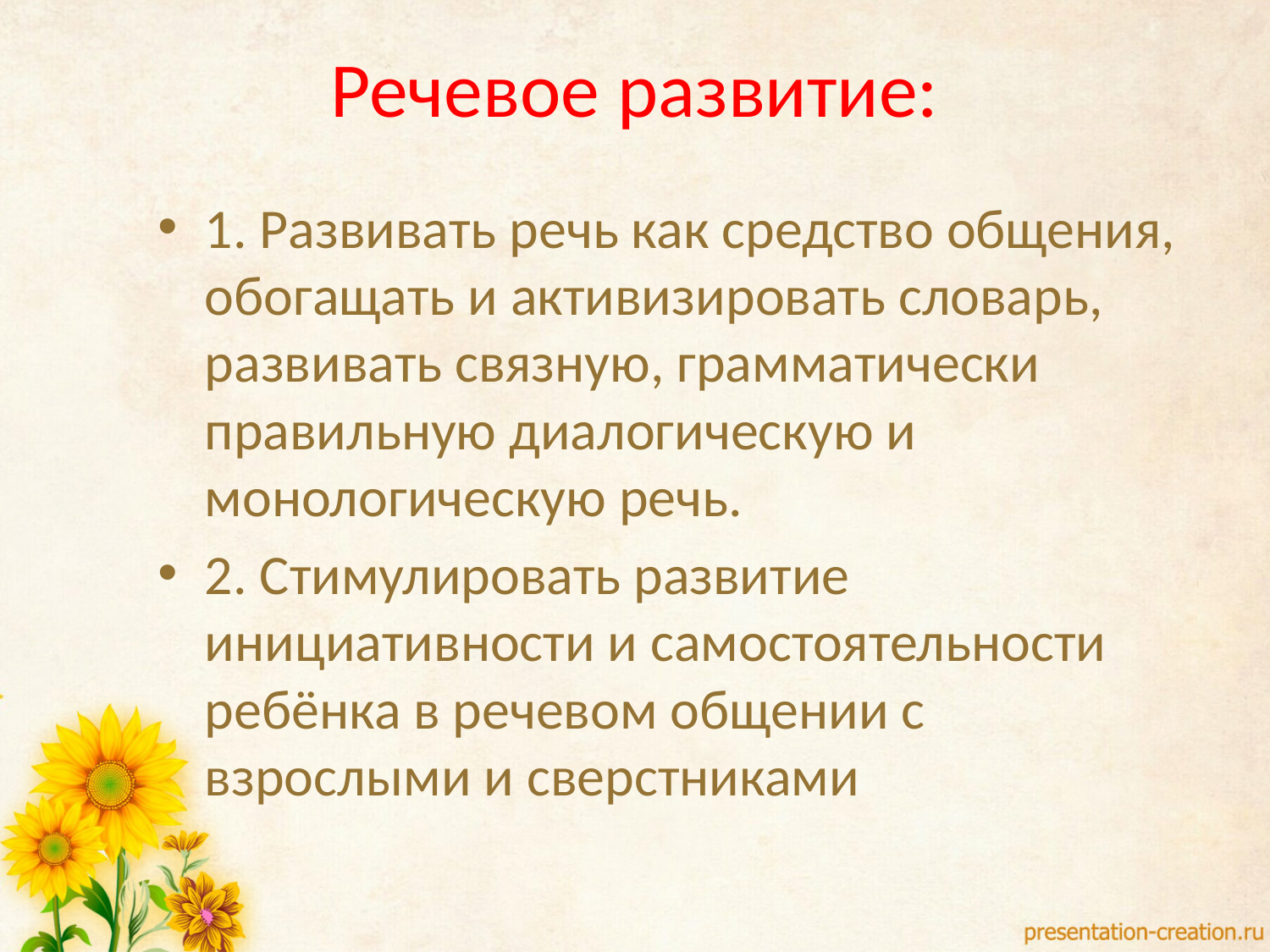

# Речевое развитие:
1. Развивать речь как средство общения, обогащать и активизировать словарь, развивать связную, грамматически правильную диалогическую и монологическую речь.
2. Стимулировать развитие инициативности и самостоятельности ребёнка в речевом общении с взрослыми и сверстниками